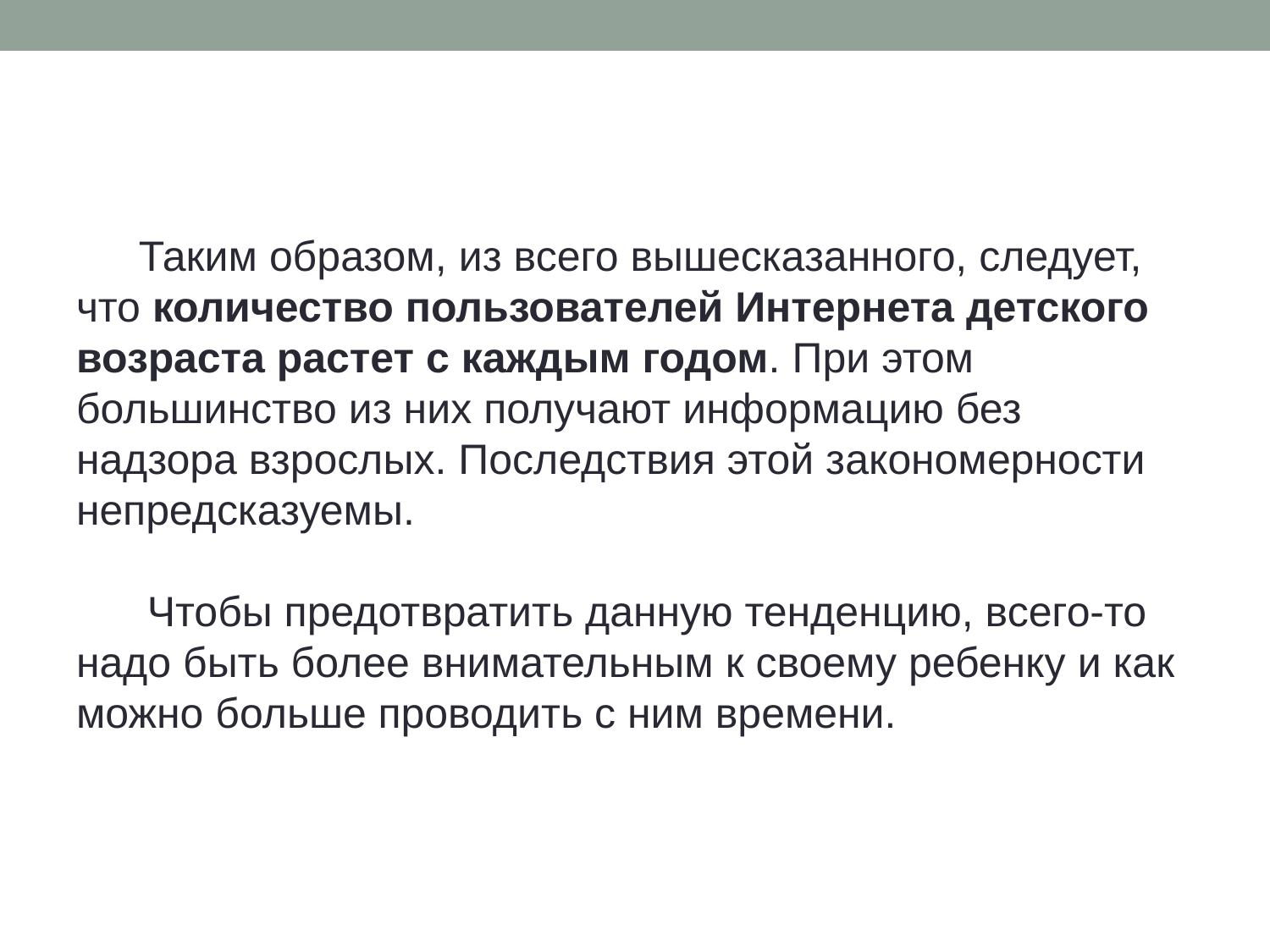

#
Таким образом, из всего вышесказанного, следует, что количество пользователей Интернета детского возраста растет с каждым годом. При этом большинство из них получают информацию без надзора взрослых. Последствия этой закономерности непредсказуемы.
      Чтобы предотвратить данную тенденцию, всего-то надо быть более внимательным к своему ребенку и как можно больше проводить с ним времени.